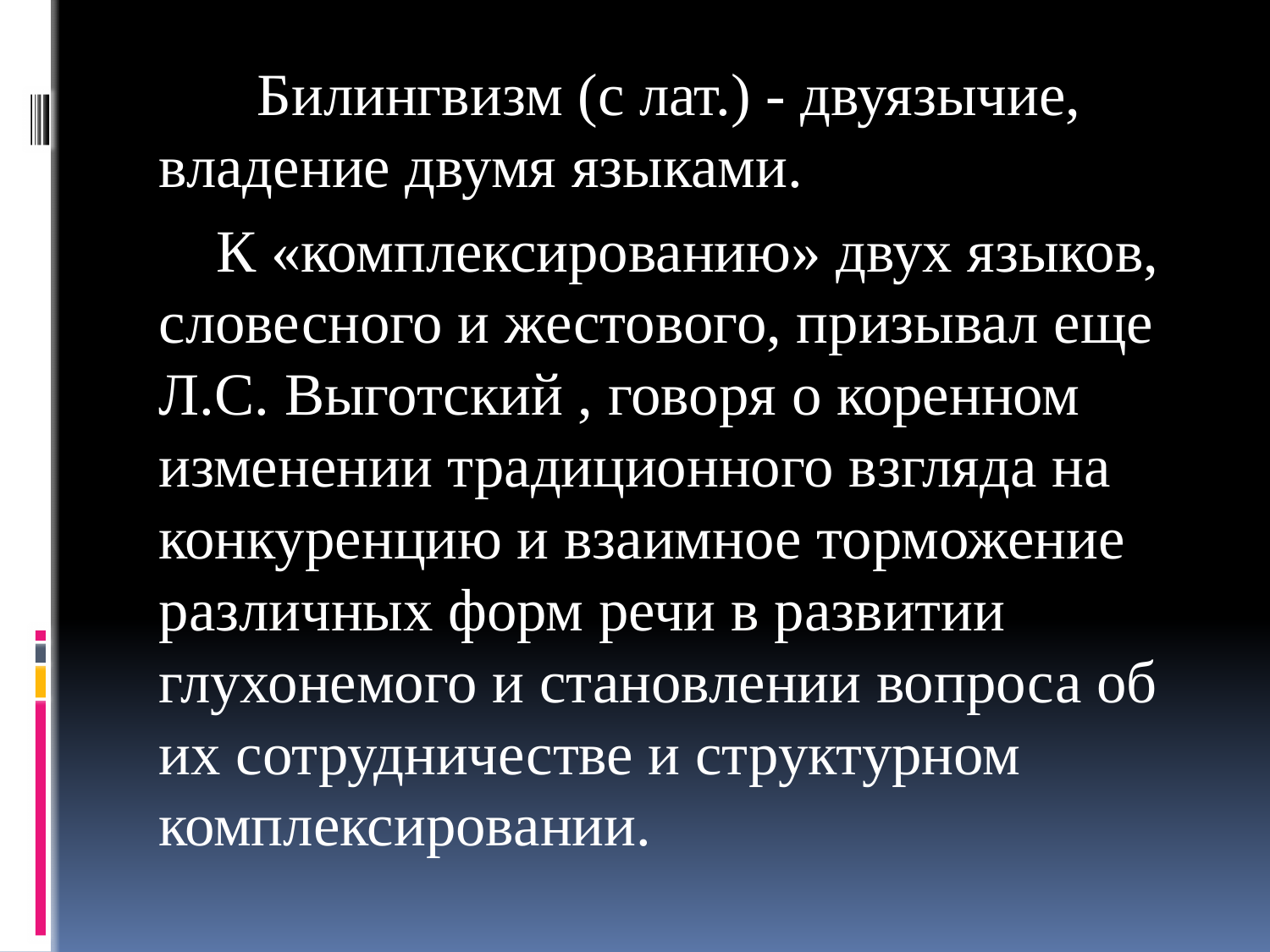

Билингвизм (с лат.) - двуязычие, владение двумя языками.
       К «комплексированию» двух языков, словесного и жестового, призывал еще Л.С. Выготский , говоря о коренном изменении традиционного взгляда на конкуренцию и взаимное торможение различных форм речи в развитии  глухонемого и становлении вопроса об их сотрудничестве и структурном комплексировании.